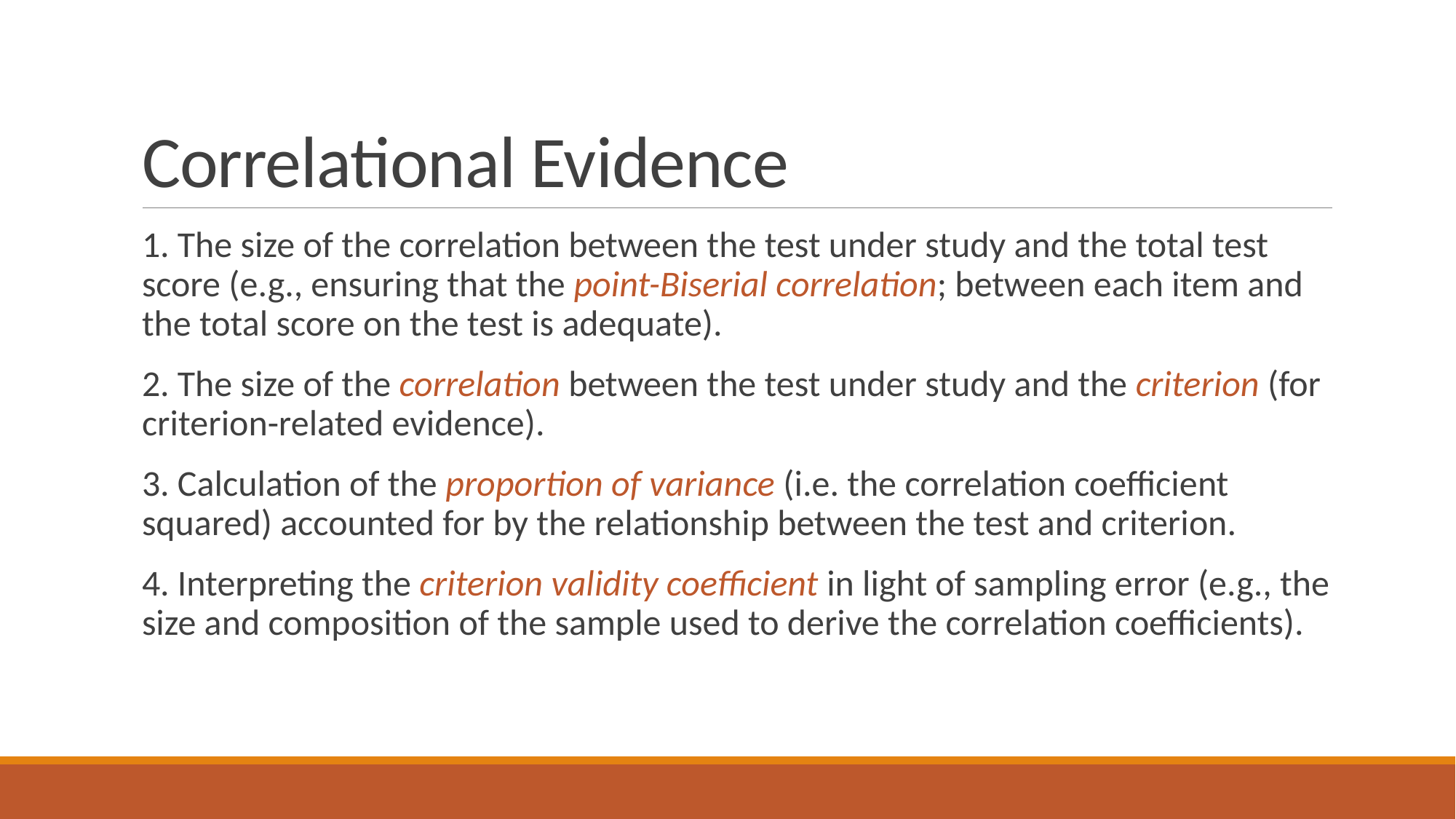

# Correlational Evidence
1. The size of the correlation between the test under study and the total test score (e.g., ensuring that the point-Biserial correlation; between each item and the total score on the test is adequate).
2. The size of the correlation between the test under study and the criterion (for criterion-related evidence).
3. Calculation of the proportion of variance (i.e. the correlation coefficient squared) accounted for by the relationship between the test and criterion.
4. Interpreting the criterion validity coefficient in light of sampling error (e.g., the size and composition of the sample used to derive the correlation coefficients).